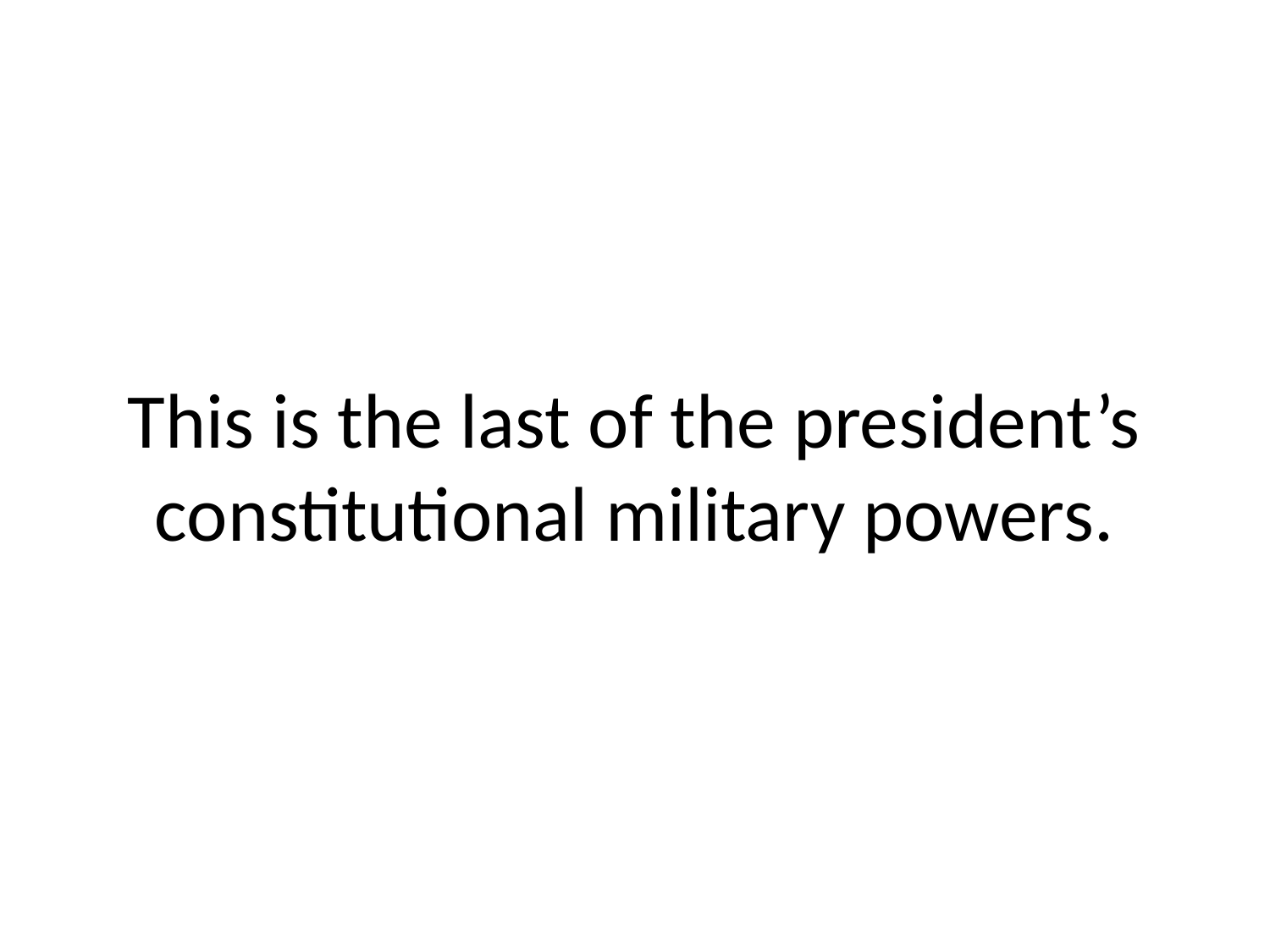

# This is the last of the president’s constitutional military powers.